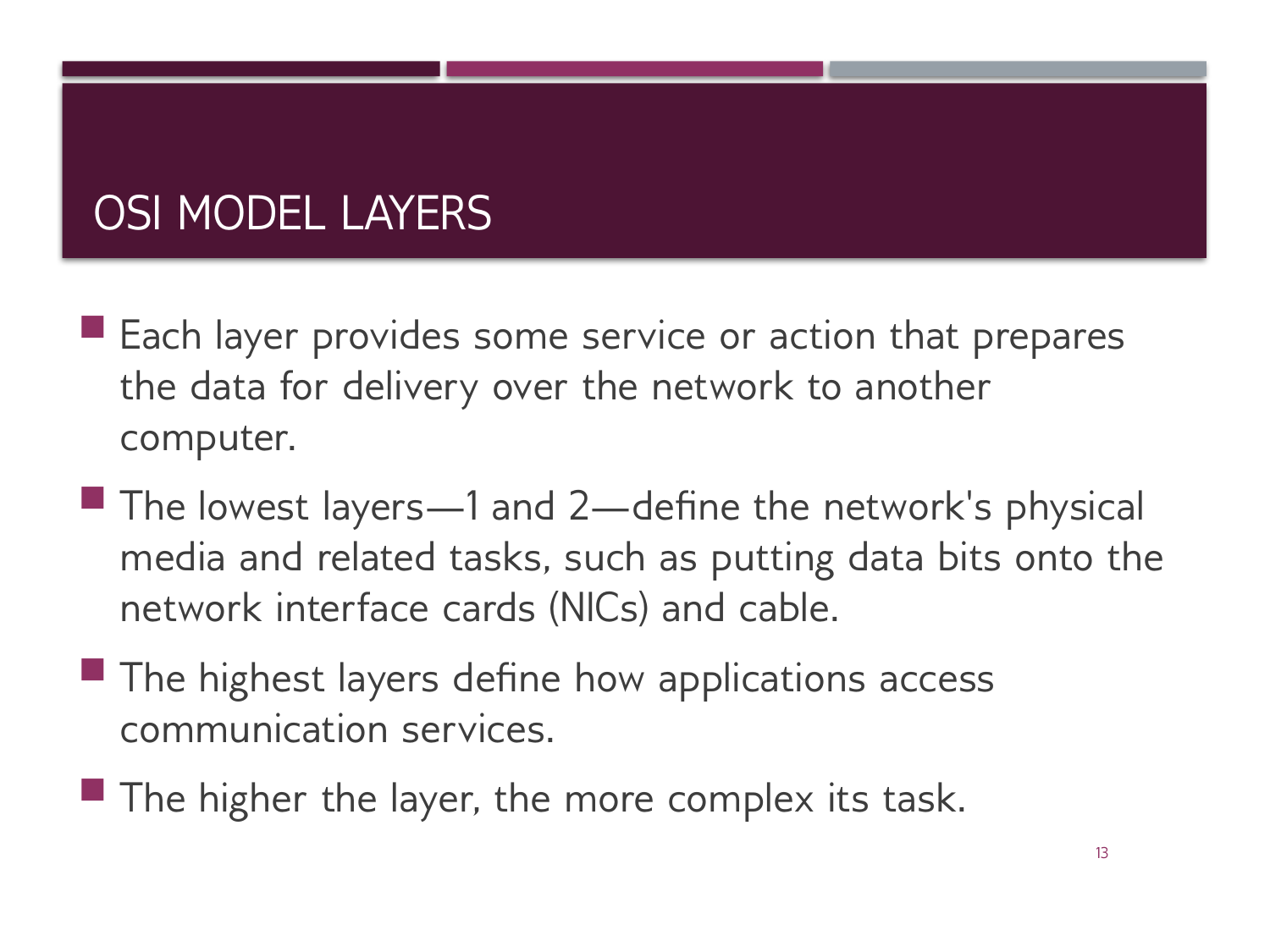

# OSI Model Layers
Each layer provides some service or action that prepares the data for delivery over the network to another computer.
The lowest layers—1 and 2—define the network's physical media and related tasks, such as putting data bits onto the network interface cards (NICs) and cable.
The highest layers define how applications access communication services.
The higher the layer, the more complex its task.
13